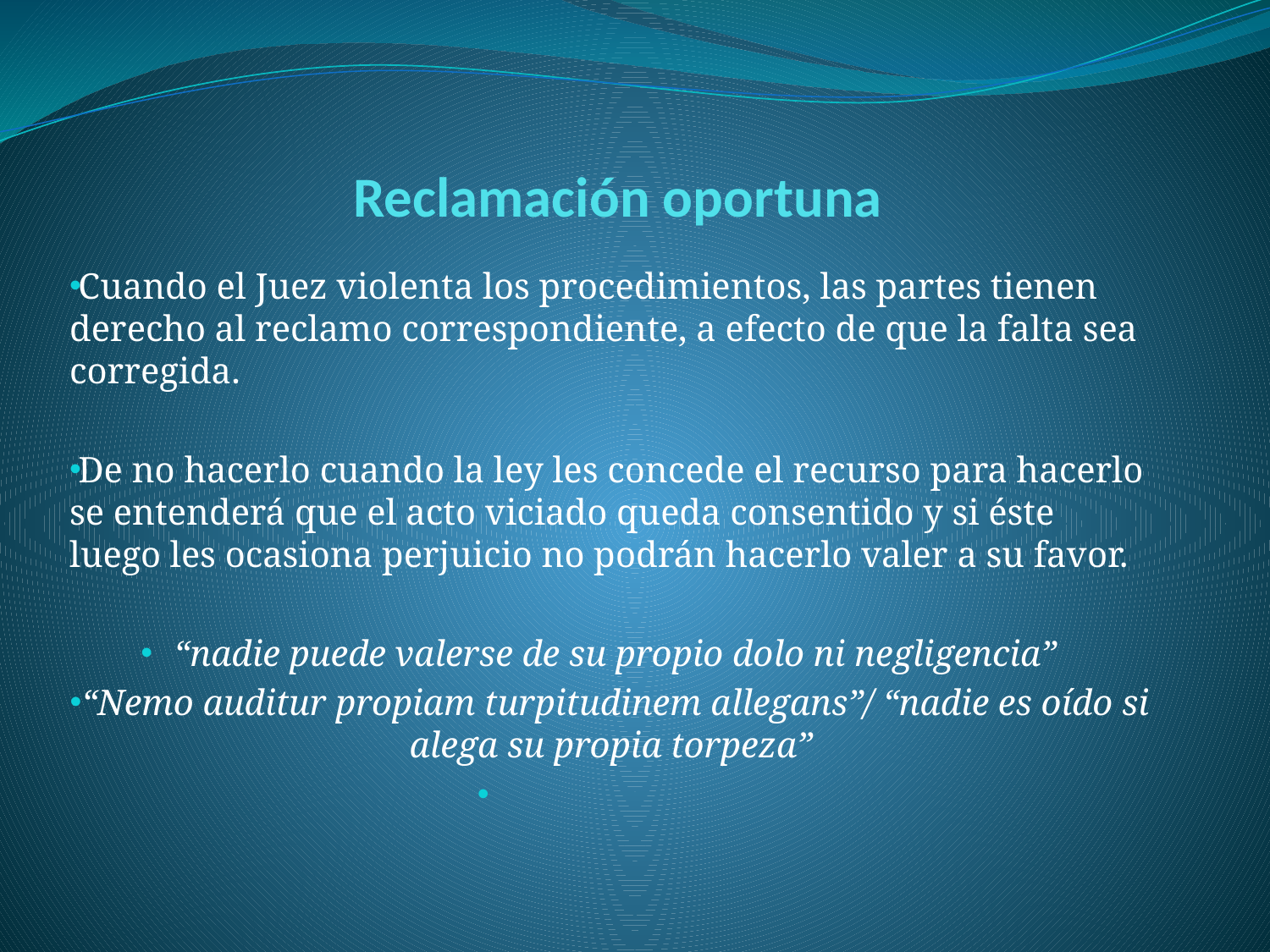

# Reclamación oportuna
Cuando el Juez violenta los procedimientos, las partes tienen derecho al reclamo correspondiente, a efecto de que la falta sea corregida.

De no hacerlo cuando la ley les concede el recurso para hacerlo se entenderá que el acto viciado queda consentido y si éste luego les ocasiona perjuicio no podrán hacerlo valer a su favor.

“nadie puede valerse de su propio dolo ni negligencia”
“Nemo auditur propiam turpitudinem allegans”/ “nadie es oído si alega su propia torpeza”